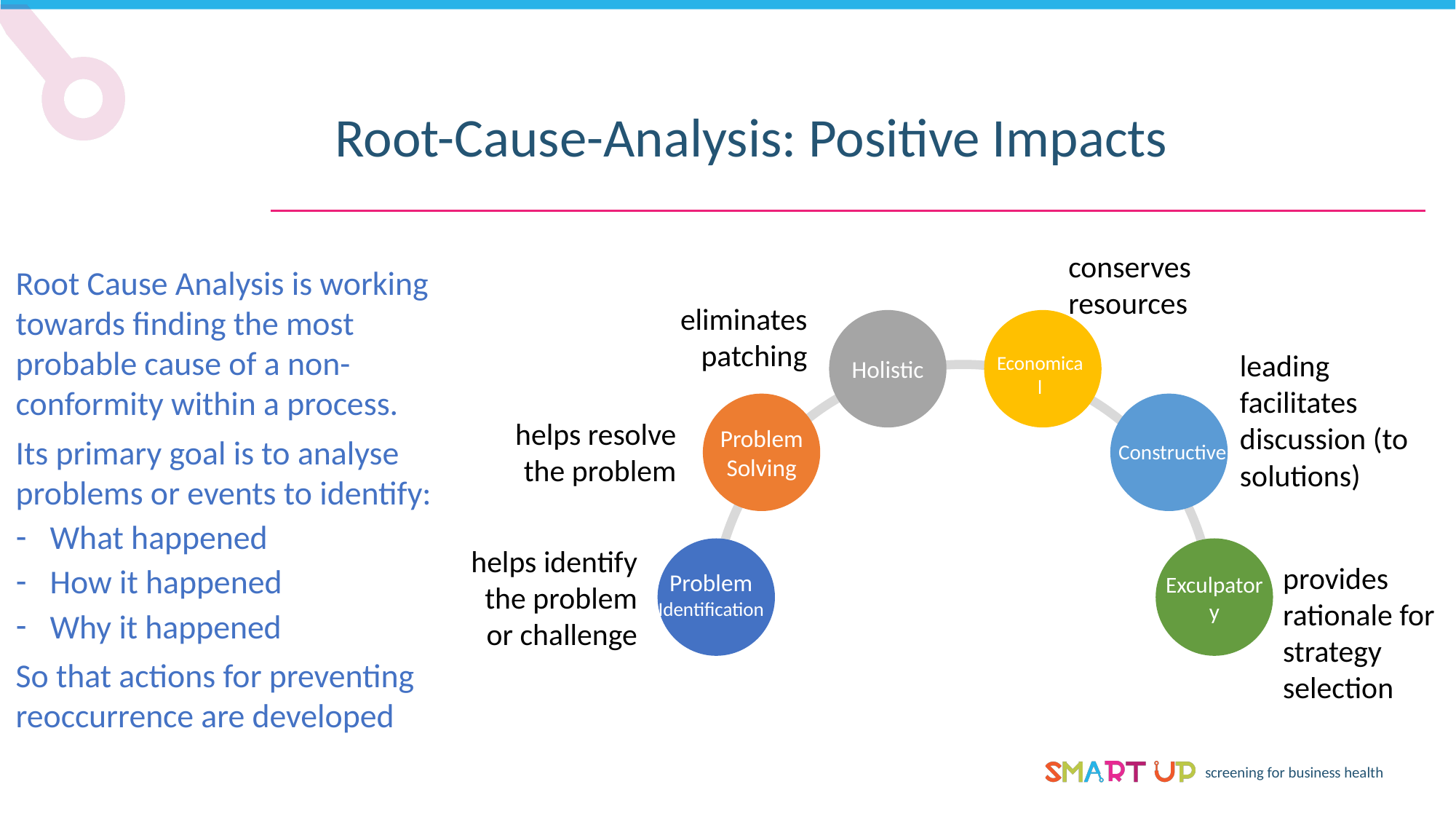

Root-Cause-Analysis: Positive Impacts
conserves resources
Root Cause Analysis is working towards finding the most probable cause of a non-conformity within a process.
Its primary goal is to analyse problems or events to identify:
What happened
How it happened
Why it happened
So that actions for preventing reoccurrence are developed
eliminates patching

leading facilitates discussion (to solutions)
Holistic
Economical

helps resolve the problem
Problem Solving
Constructive

helps identify the problem or challenge
provides rationale for strategy selection
Problem
Identification
Exculpatory